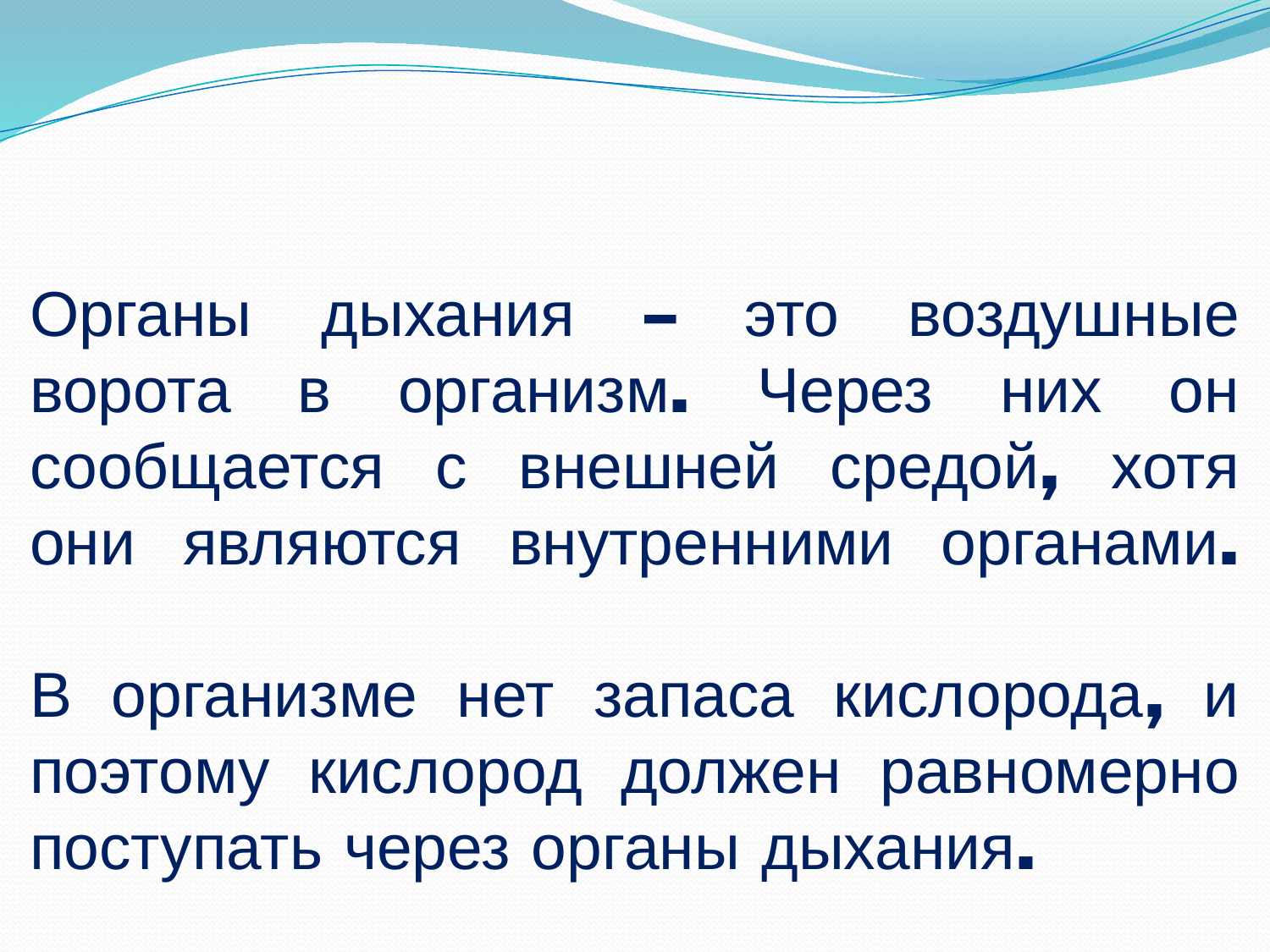

Органы дыхания – это воздушные ворота в организм. Через них он сообщается с внешней средой, хотя они являются внутренними органами.
В организме нет запаса кислорода, и поэтому кислород должен равномерно поступать через органы дыхания.